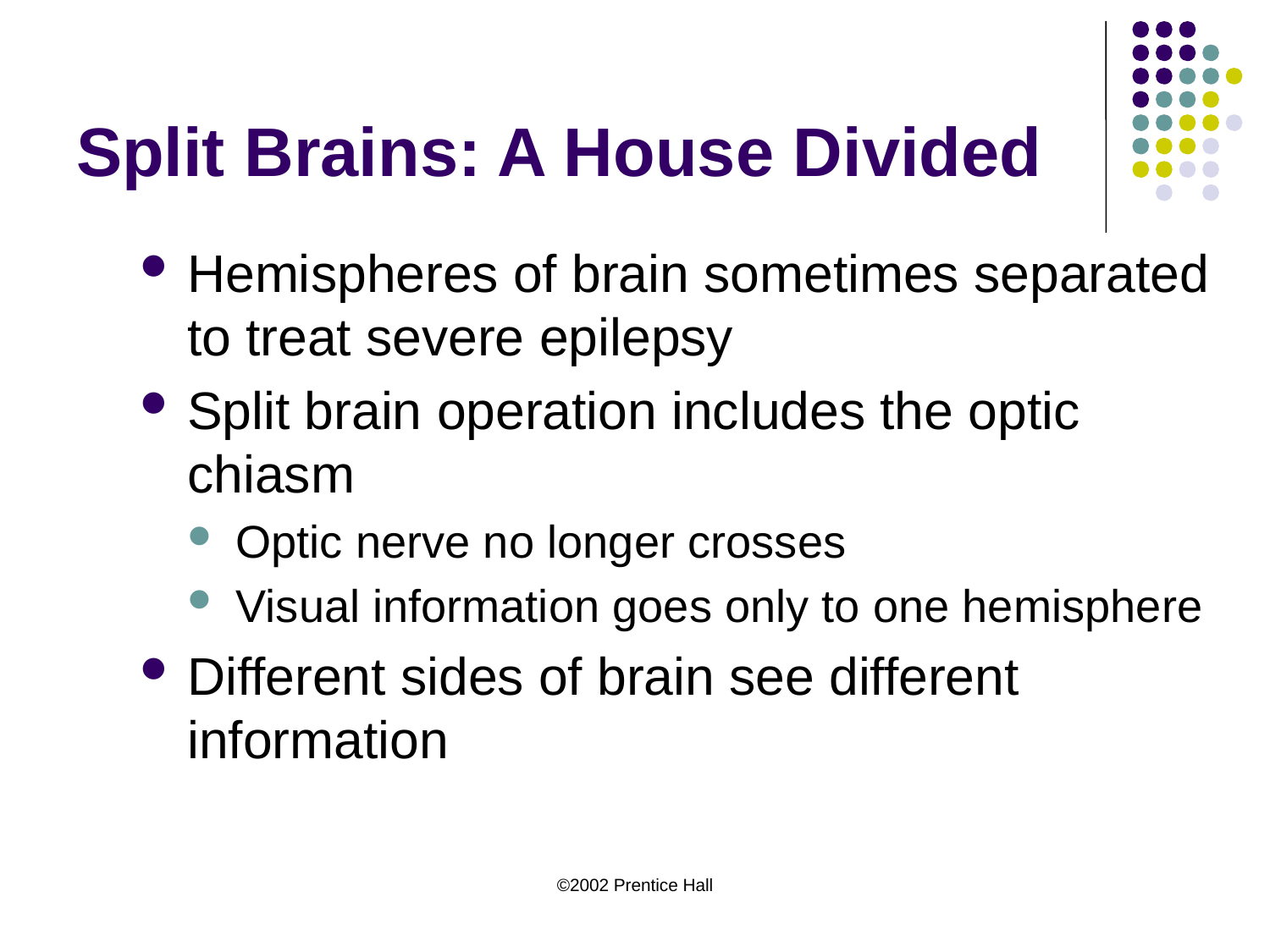

# Split Brains: A House Divided
Hemispheres of brain sometimes separated to treat severe epilepsy
Split brain operation includes the optic chiasm
Optic nerve no longer crosses
Visual information goes only to one hemisphere
Different sides of brain see different information
©2002 Prentice Hall